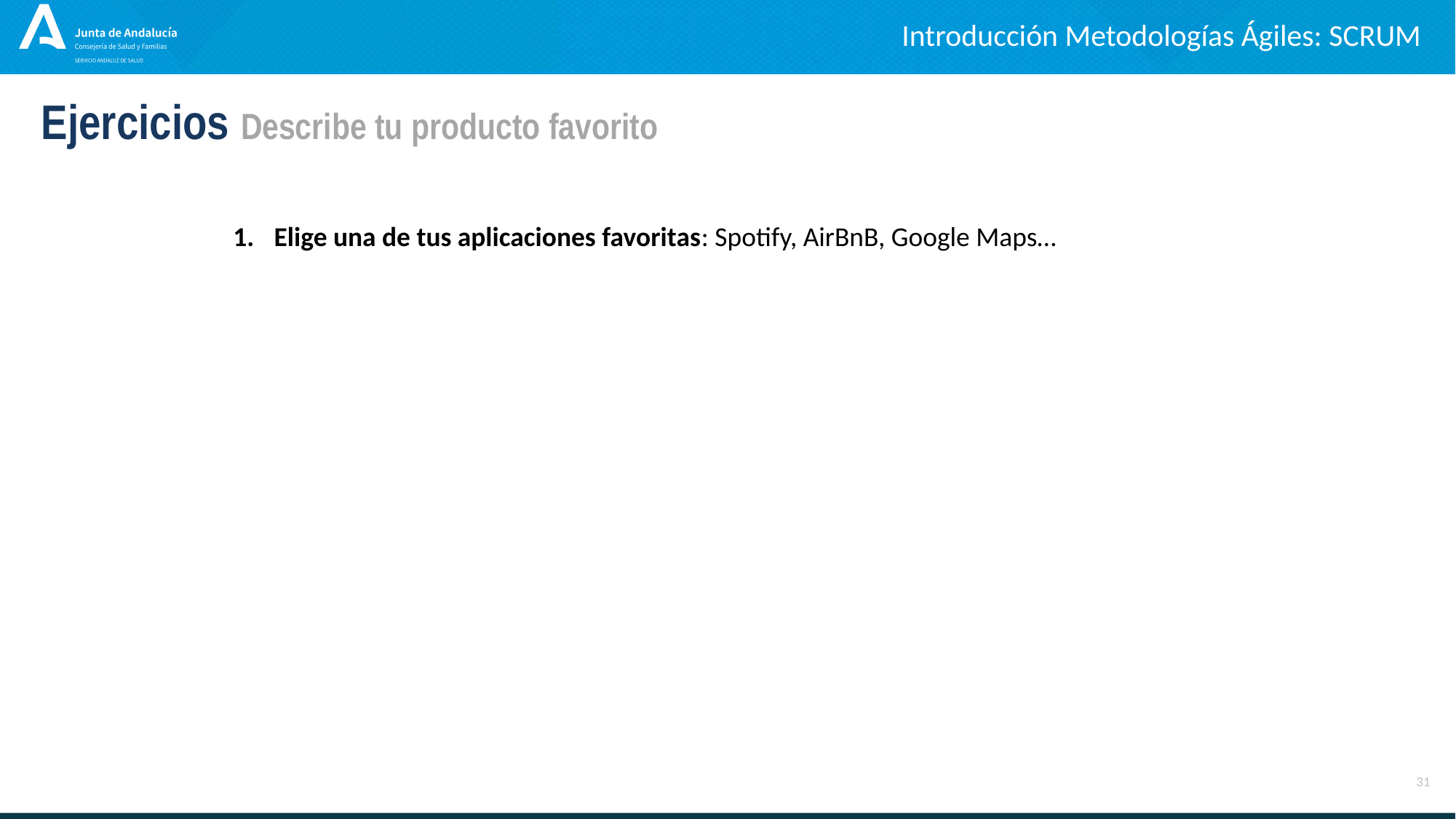

Introducción Metodologías Ágiles: SCRUM

Ejercicios Describe tu producto favorito

Elige una de tus aplicaciones favoritas: Spotify, AirBnB, Google Maps…
31